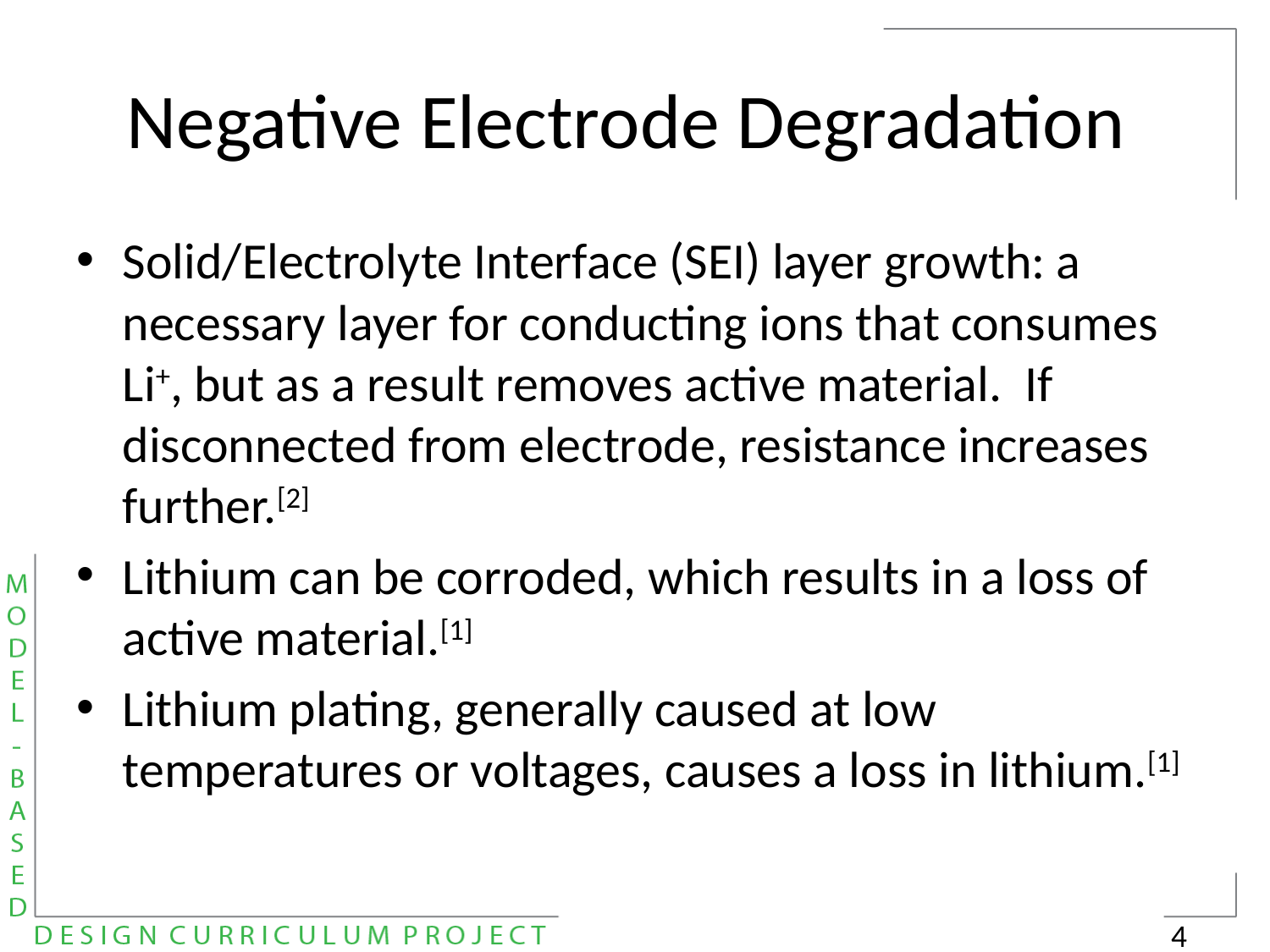

# Negative Electrode Degradation
Solid/Electrolyte Interface (SEI) layer growth: a necessary layer for conducting ions that consumes Li+, but as a result removes active material.  If disconnected from electrode, resistance increases further.[2]
Lithium can be corroded, which results in a loss of active material.[1]
Lithium plating, generally caused at low temperatures or voltages, causes a loss in lithium.[1]